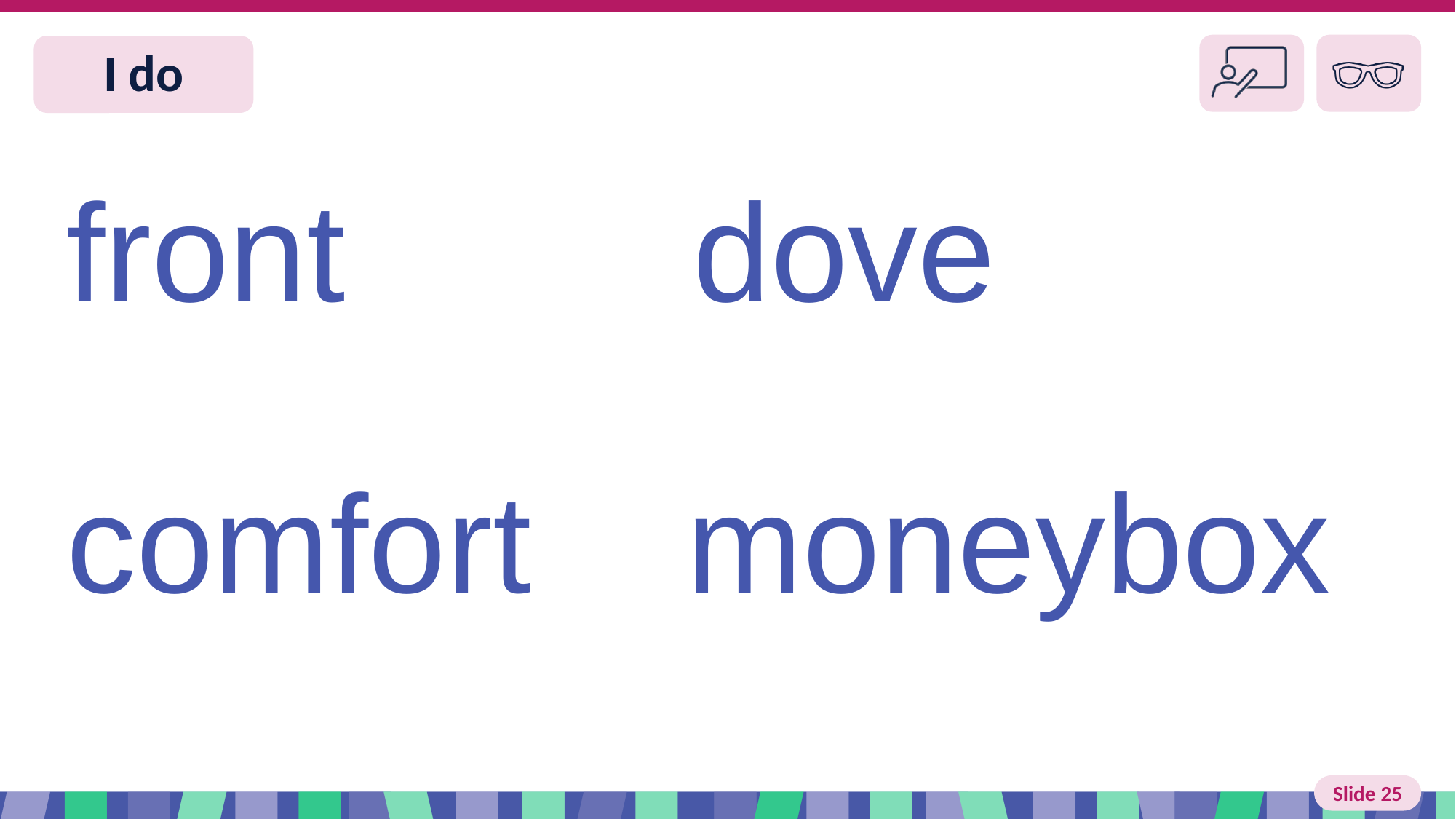

Slide 25 I do
front         dove
comfort    moneybox